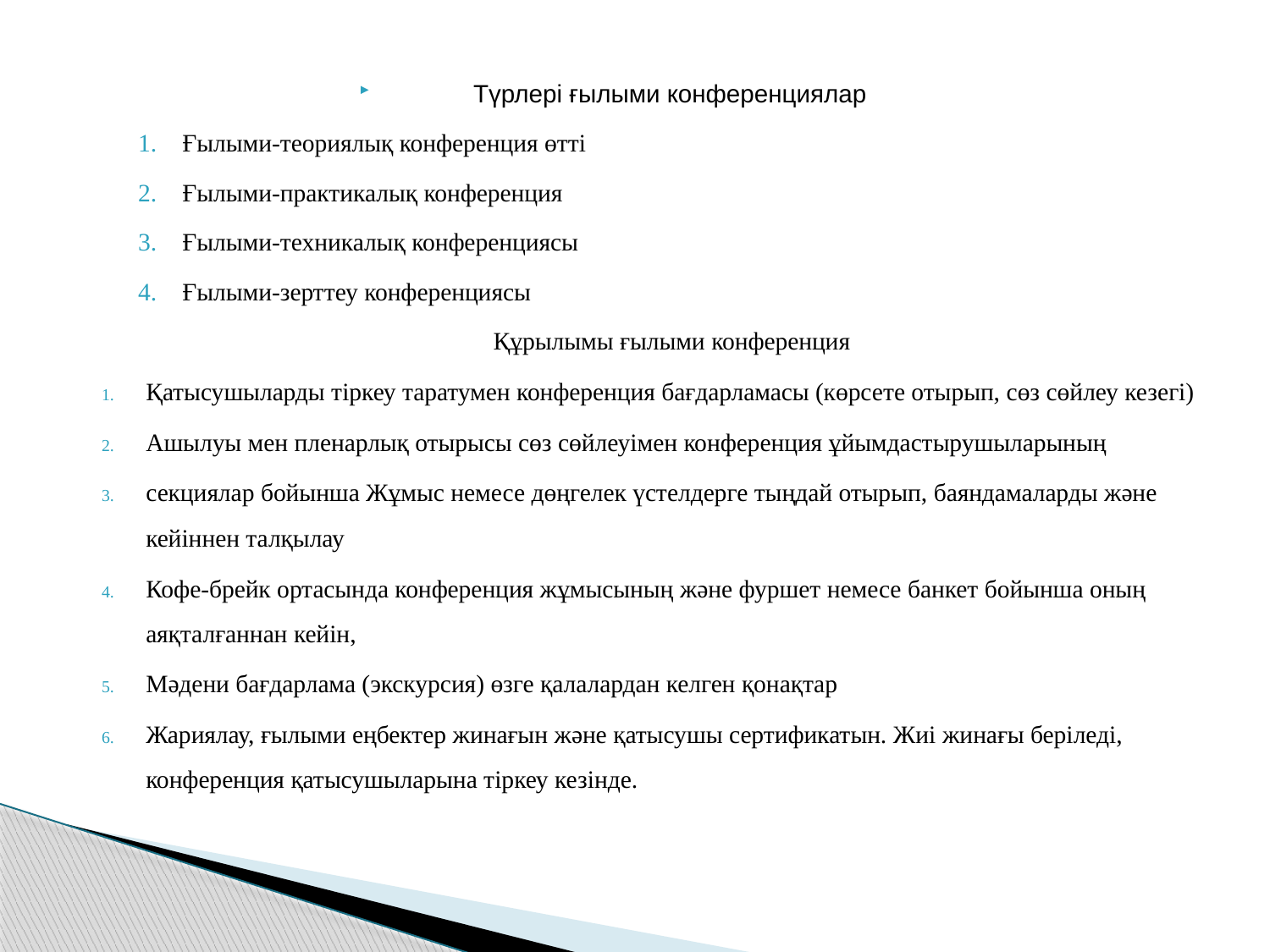

Түрлері ғылыми конференциялар
Ғылыми-теориялық конференция өтті
Ғылыми-практикалық конференция
Ғылыми-техникалық конференциясы
Ғылыми-зерттеу конференциясы
Құрылымы ғылыми конференция
Қатысушыларды тіркеу таратумен конференция бағдарламасы (көрсете отырып, сөз сөйлеу кезегі)
Ашылуы мен пленарлық отырысы сөз сөйлеуімен конференция ұйымдастырушыларының
секциялар бойынша Жұмыс немесе дөңгелек үстелдерге тыңдай отырып, баяндамаларды және кейіннен талқылау
Кофе-брейк ортасында конференция жұмысының және фуршет немесе банкет бойынша оның аяқталғаннан кейін,
Мәдени бағдарлама (экскурсия) өзге қалалардан келген қонақтар
Жариялау, ғылыми еңбектер жинағын және қатысушы сертификатын. Жиі жинағы беріледі, конференция қатысушыларына тіркеу кезінде.